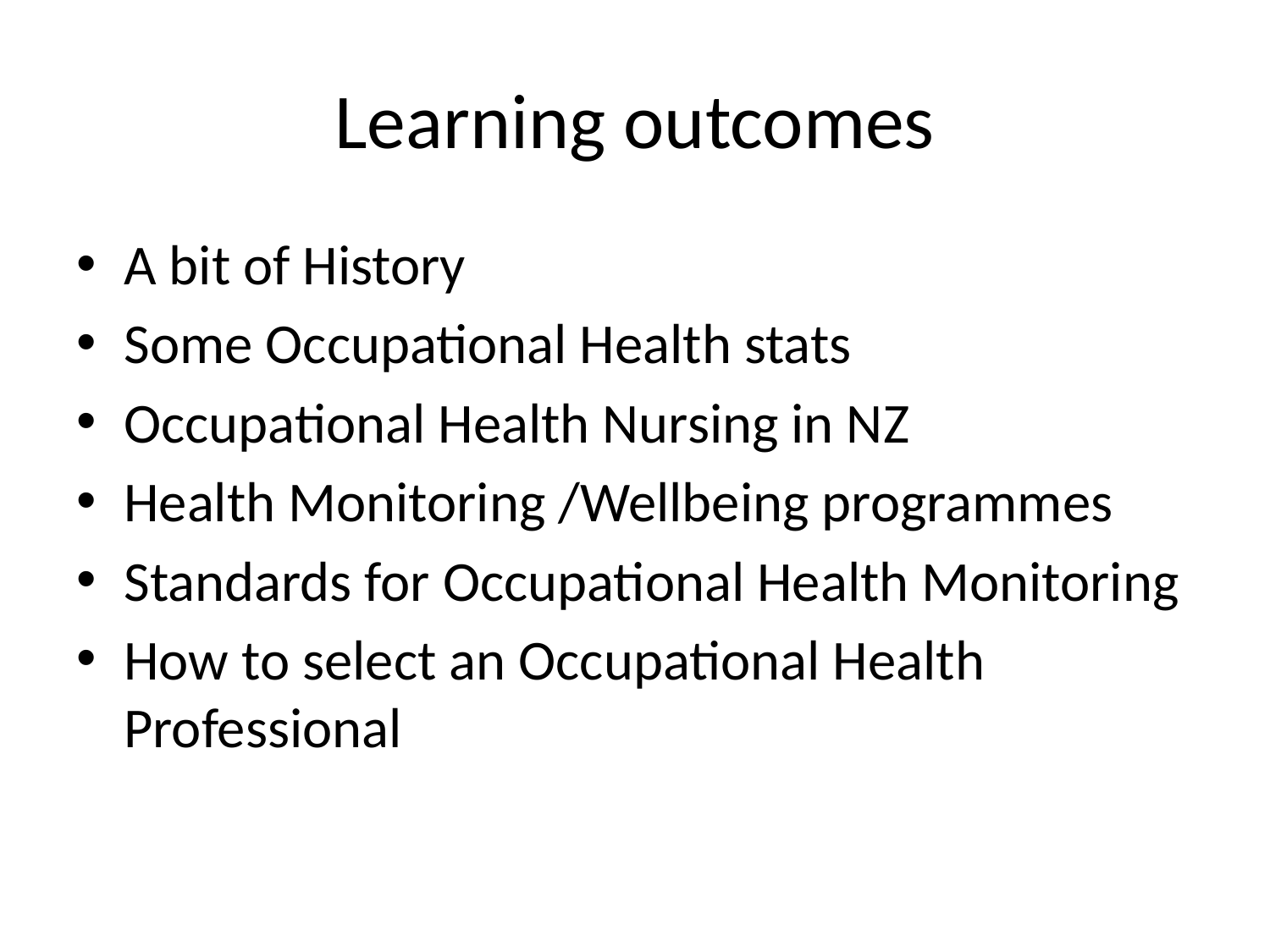

# Learning outcomes
A bit of History
Some Occupational Health stats
Occupational Health Nursing in NZ
Health Monitoring /Wellbeing programmes
Standards for Occupational Health Monitoring
How to select an Occupational Health Professional